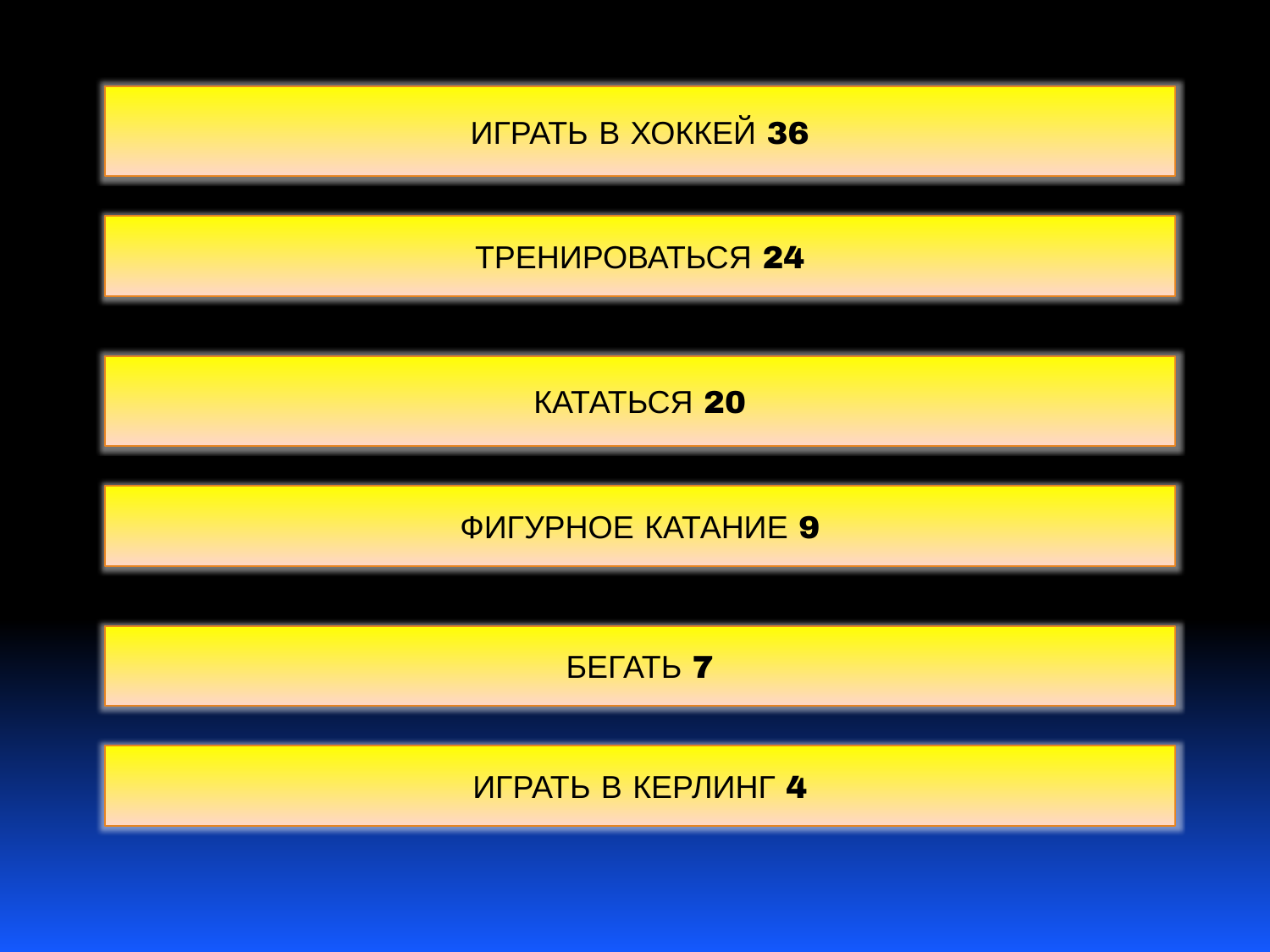

ИГРАТЬ В ХОККЕЙ 36
ТРЕНИРОВАТЬСЯ 24
КАТАТЬСЯ 20
ФИГУРНОЕ КАТАНИЕ 9
БЕГАТЬ 7
ИГРАТЬ В КЕРЛИНГ 4